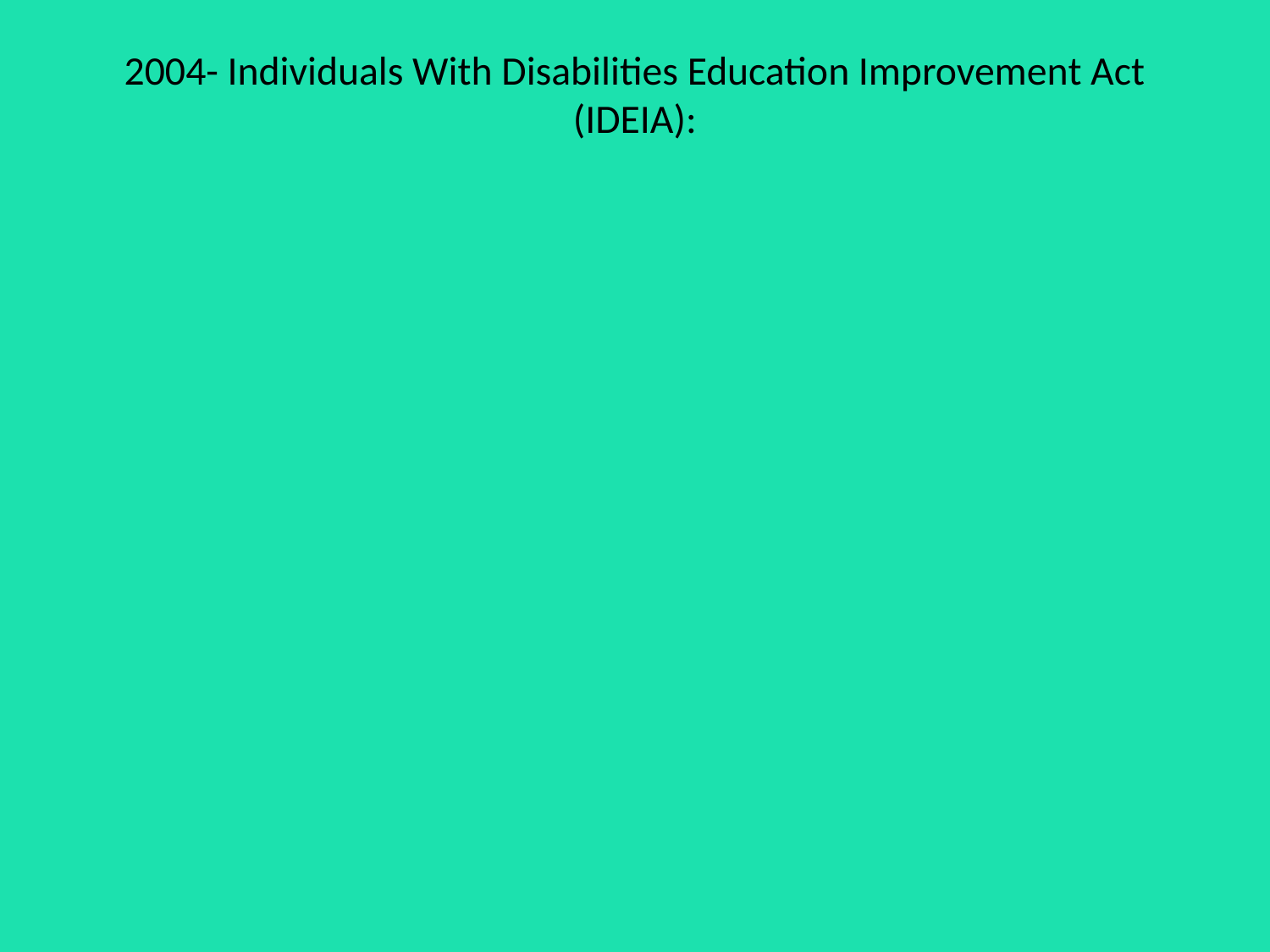

# 2004- Individuals With Disabilities Education Improvement Act (IDEIA):